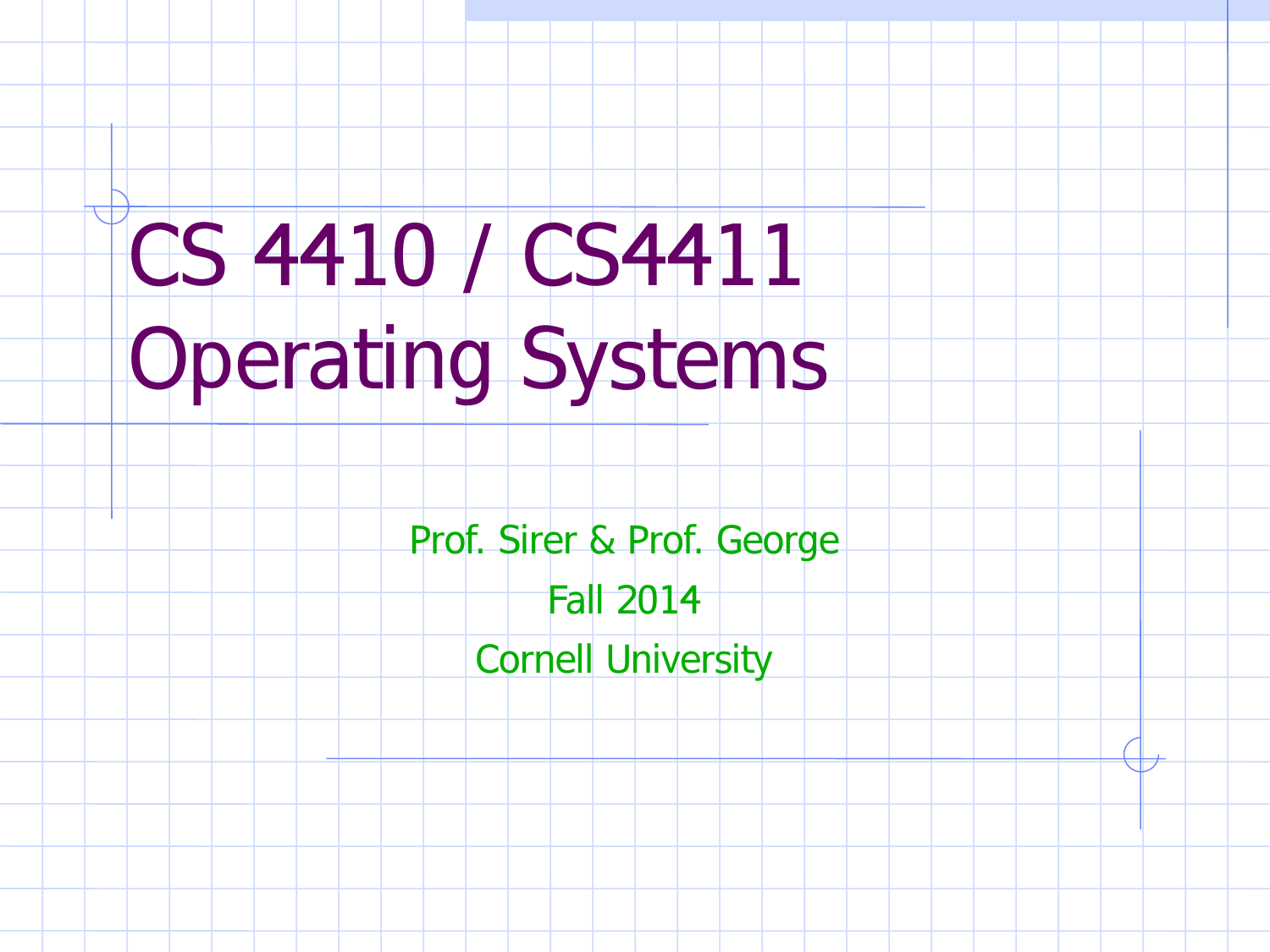

# CS 4410 / CS4411 Operating Systems
Prof. Sirer & Prof. George
Fall 2014
Cornell University